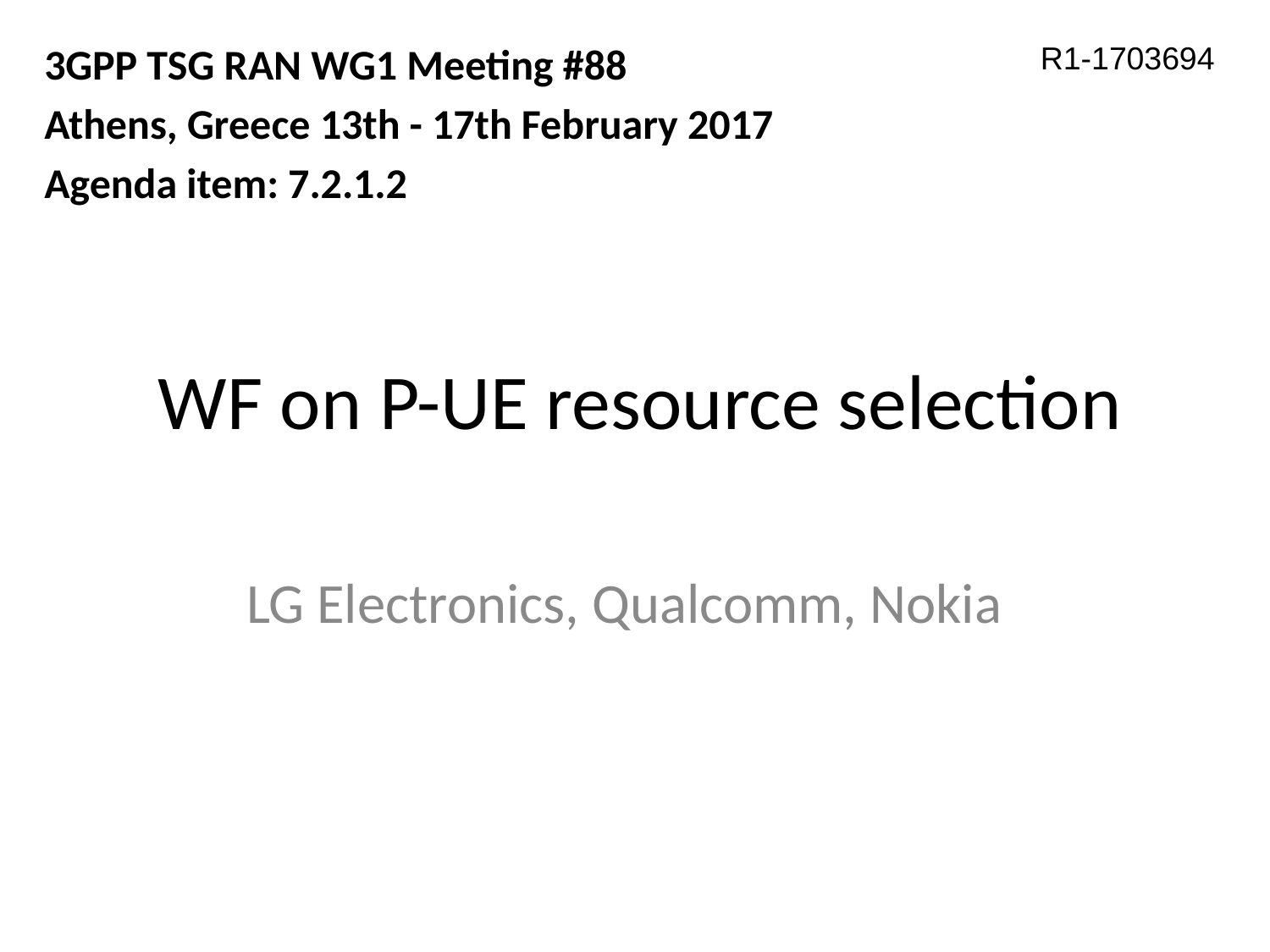

3GPP TSG RAN WG1 Meeting #88
Athens, Greece 13th - 17th February 2017
Agenda item: 7.2.1.2
R1-1703694
# WF on P-UE resource selection
LG Electronics, Qualcomm, Nokia